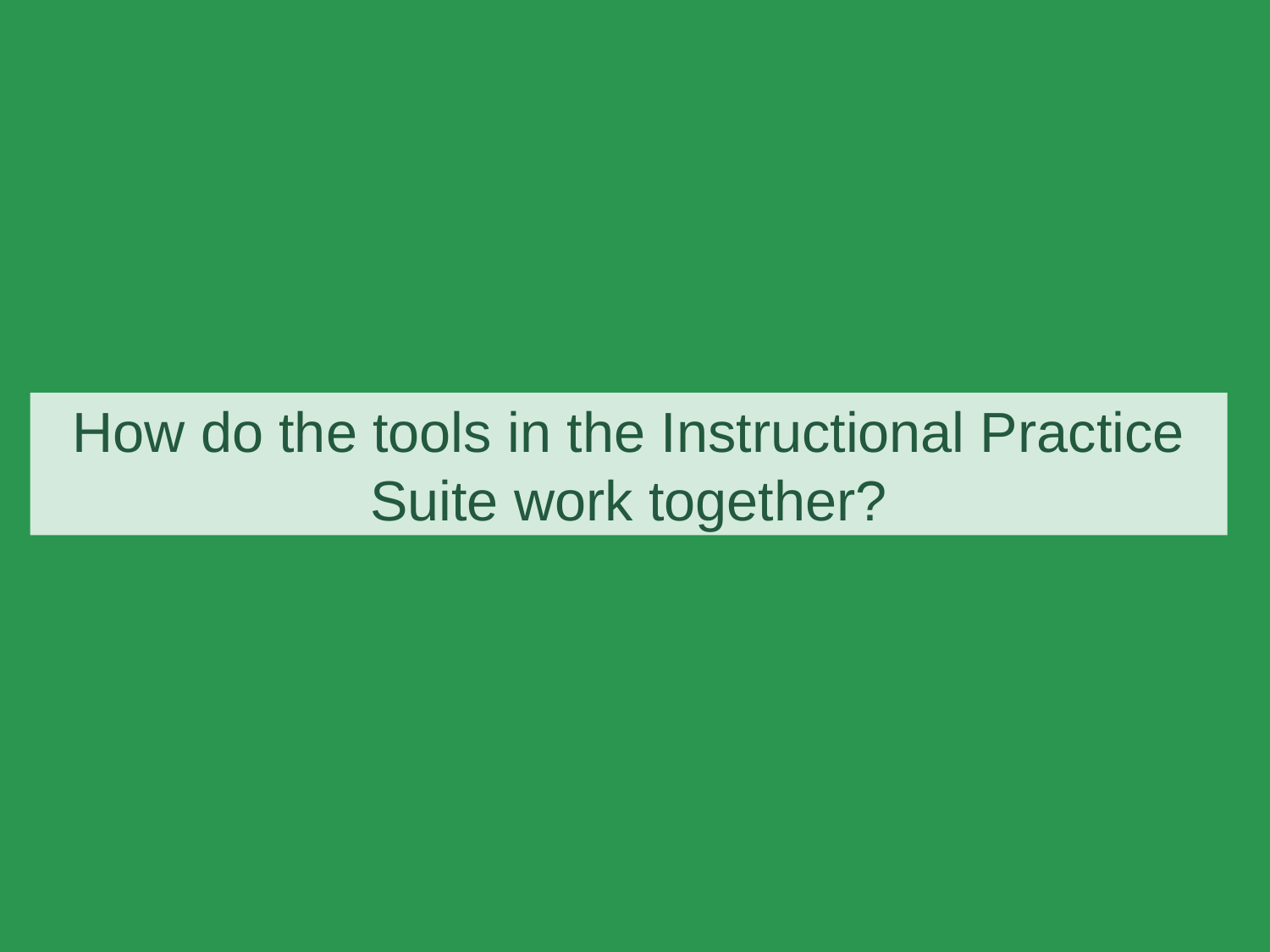

# How do the tools in the Instructional Practice Suite work together?